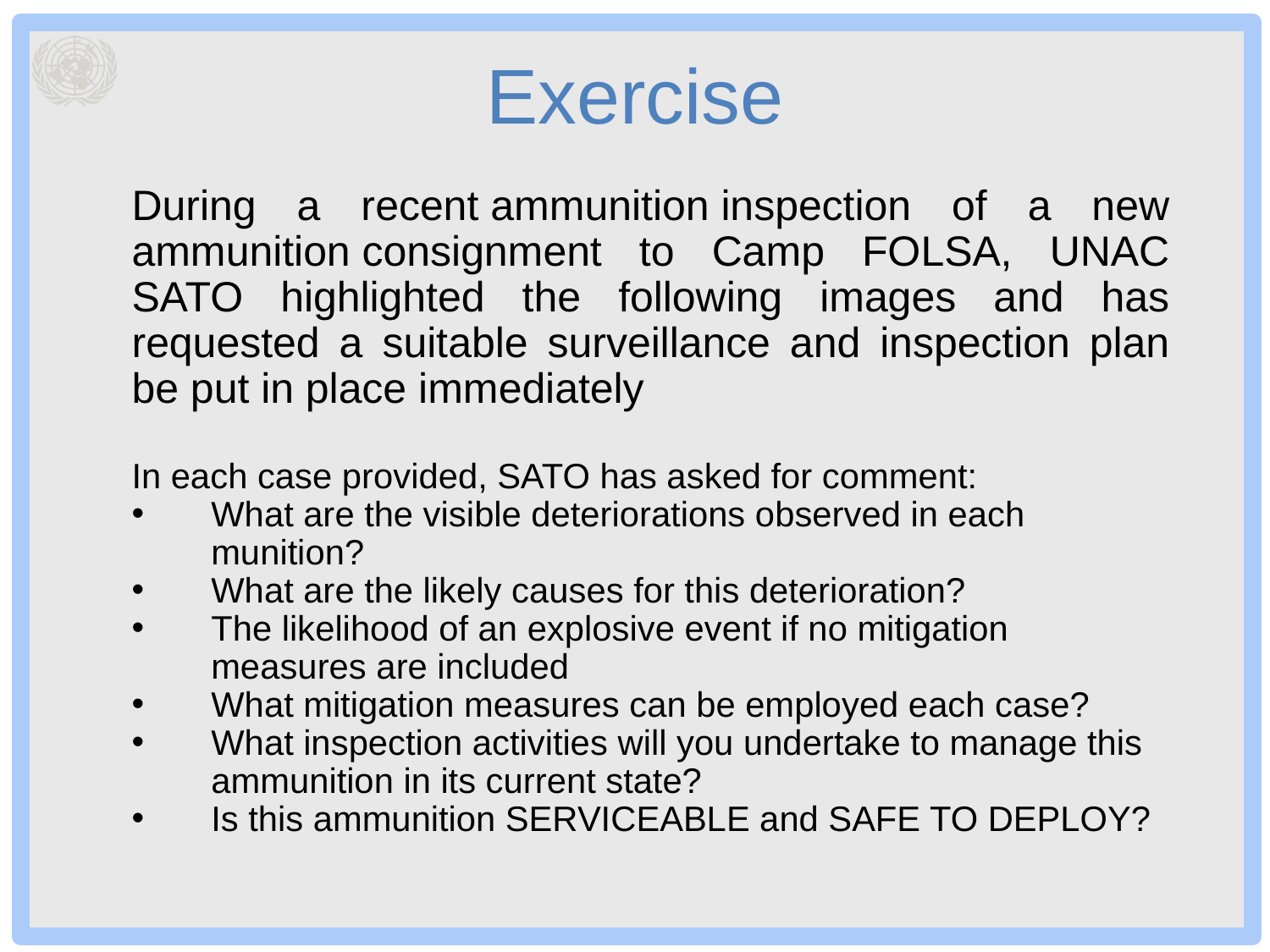

# Exercise
During a recent ammunition inspection of a new ammunition consignment to Camp FOLSA, UNAC SATO highlighted the following images and has requested a suitable surveillance and inspection plan be put in place immediately

In each case provided, SATO has asked for comment:
What are the visible deteriorations observed in each munition?
What are the likely causes for this deterioration?
The likelihood of an explosive event if no mitigation measures are included
What mitigation measures can be employed each case?
What inspection activities will you undertake to manage this ammunition in its current state?
Is this ammunition SERVICEABLE and SAFE TO DEPLOY?